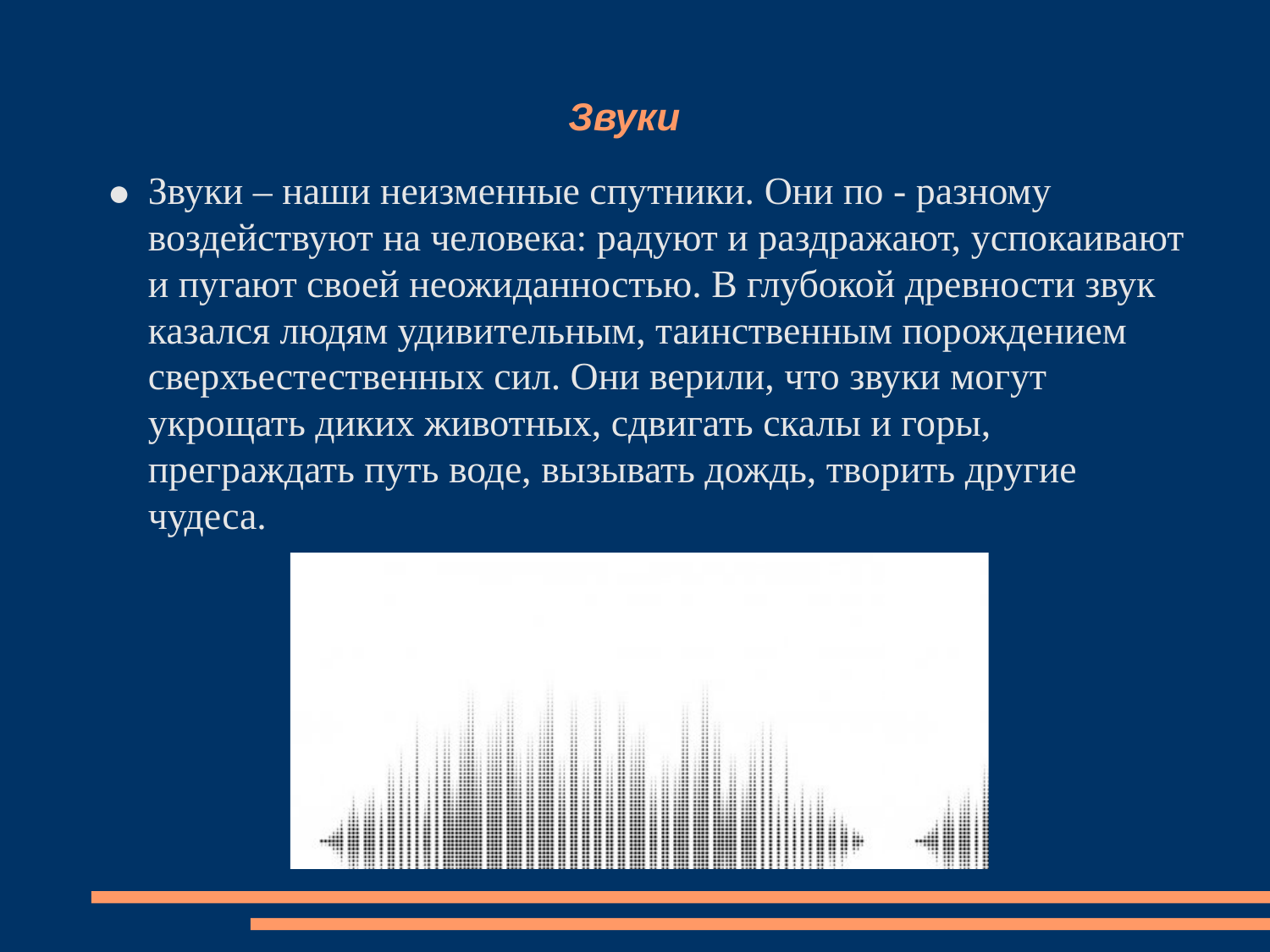

Звуки
Звуки – наши неизменные спутники. Они по - разному воздействуют на человека: радуют и раздражают, успокаивают и пугают своей неожиданностью. В глубокой древности звук казался людям удивительным, таинственным порождением сверхъестественных сил. Они верили, что звуки могут укрощать диких животных, сдвигать скалы и горы, преграждать путь воде, вызывать дождь, творить другие чудеса.